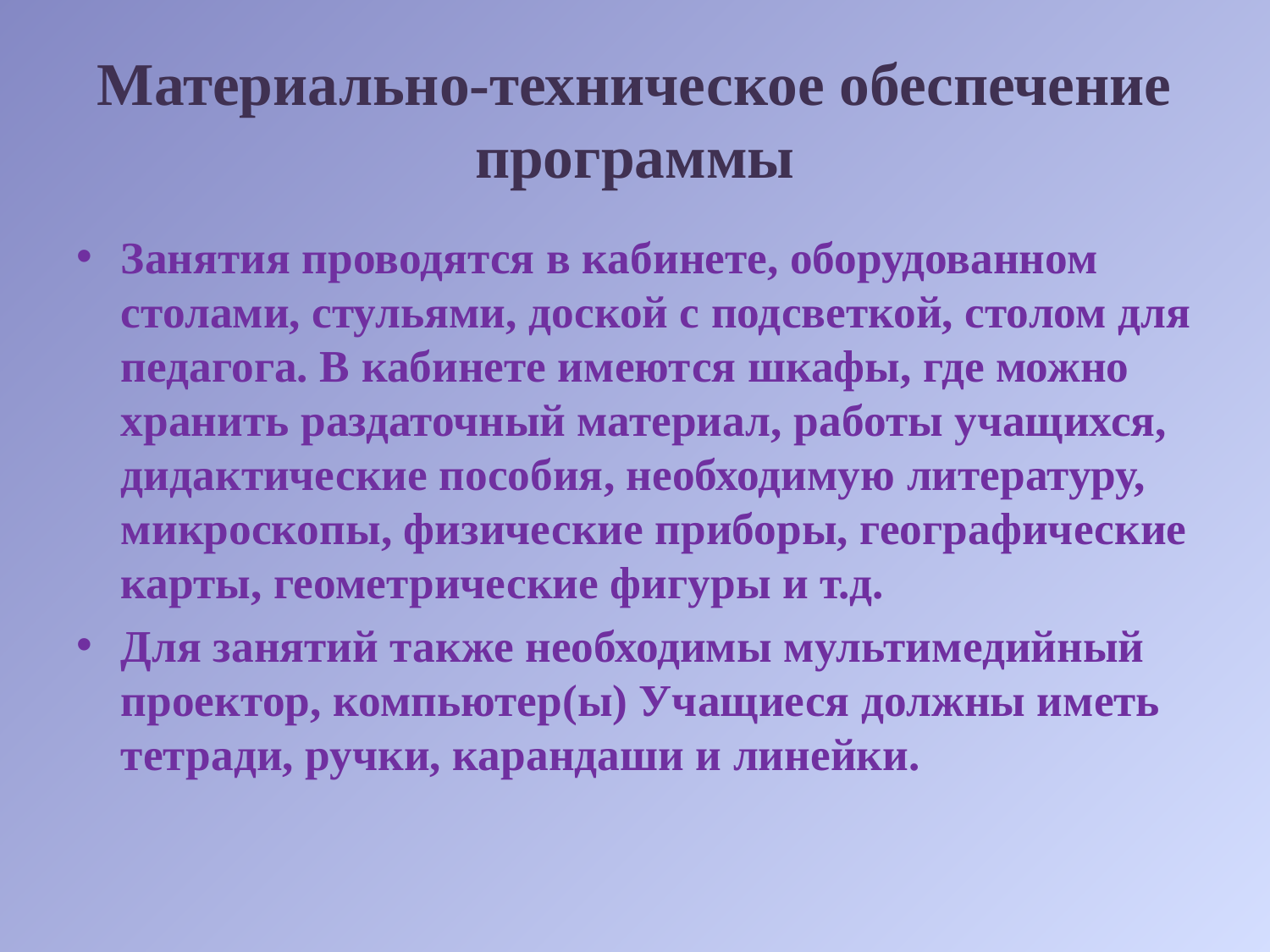

# Материально-техническое обеспечение программы
Занятия проводятся в кабинете, оборудованном столами, стульями, доской с подсветкой, столом для педагога. В кабинете имеются шкафы, где можно хранить раздаточный материал, работы учащихся, дидактические пособия, необходимую литературу, микроскопы, физические приборы, географические карты, геометрические фигуры и т.д.
Для занятий также необходимы мультимедийный проектор, компьютер(ы) Учащиеся должны иметь тетради, ручки, карандаши и линейки.